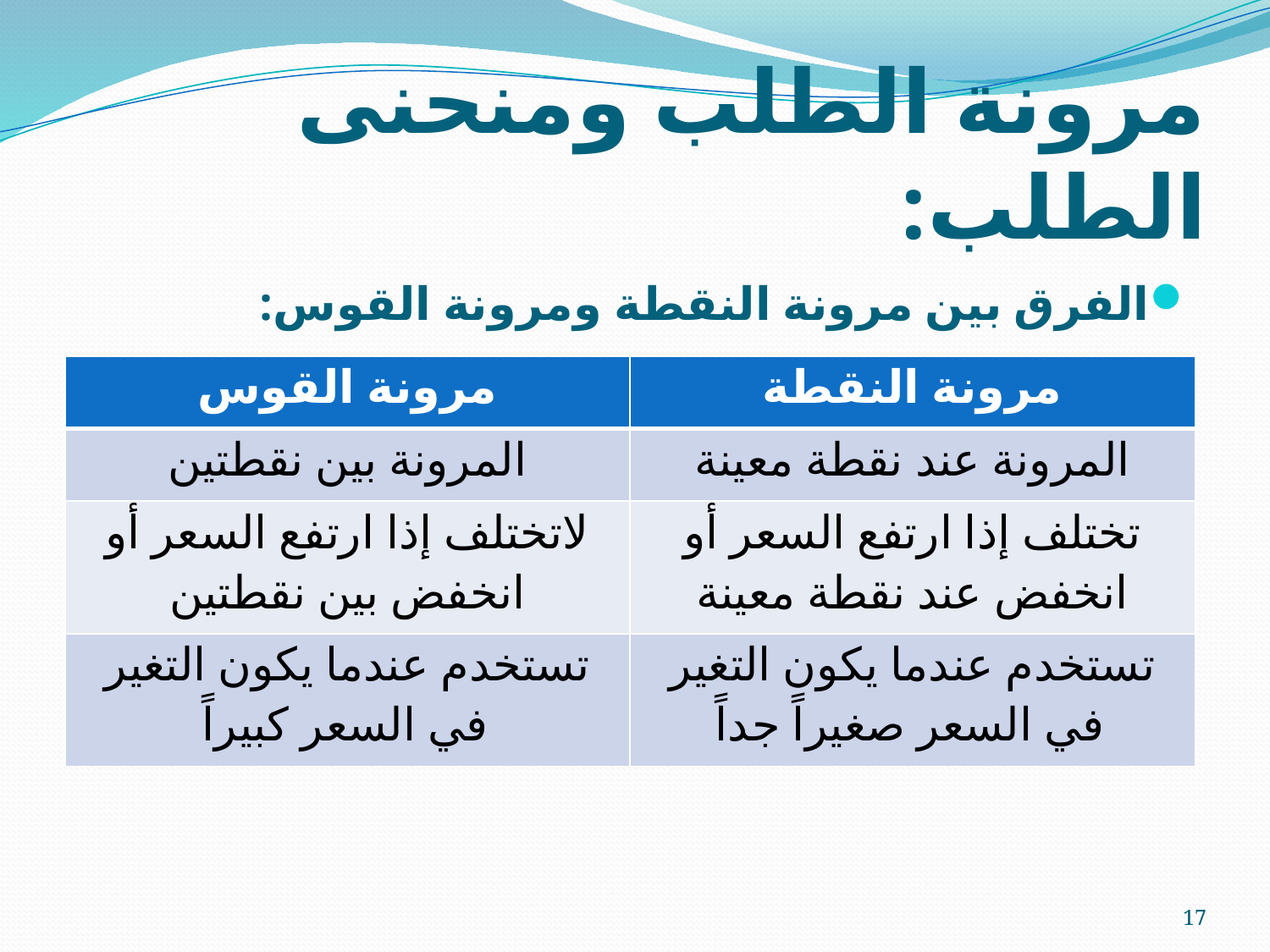

# مرونة الطلب ومنحنى الطلب:
الفرق بين مرونة النقطة ومرونة القوس:

| مرونة القوس | مرونة النقطة |
| --- | --- |
| المرونة بين نقطتين | المرونة عند نقطة معينة |
| لاتختلف إذا ارتفع السعر أو انخفض بين نقطتين | تختلف إذا ارتفع السعر أو انخفض عند نقطة معينة |
| تستخدم عندما يكون التغير في السعر كبيراً | تستخدم عندما يكون التغير في السعر صغيراً جداً |
17